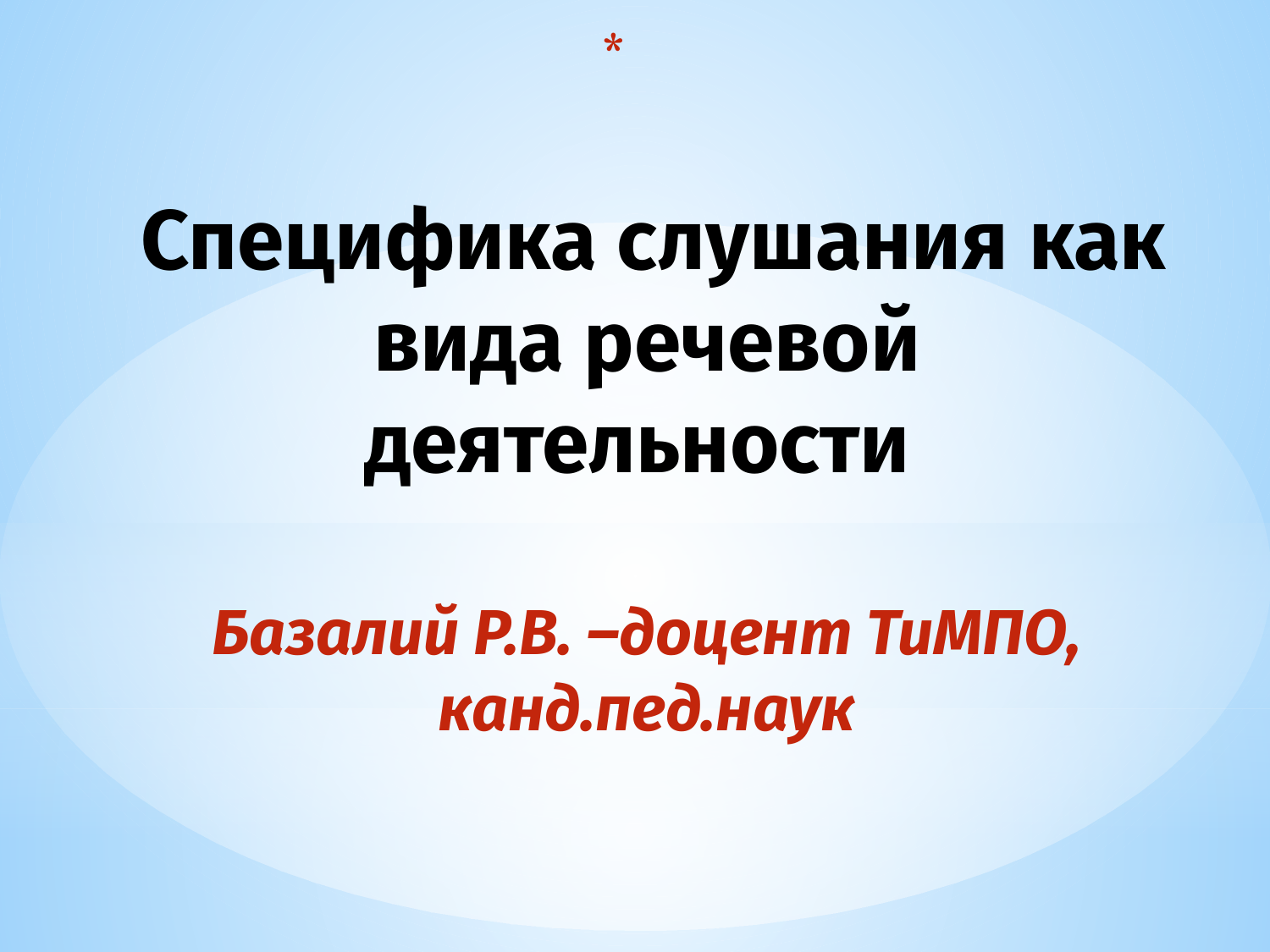

# Специфика слушания как вида речевой деятельности Базалий Р.В. –доцент ТиМПО, канд.пед.наук